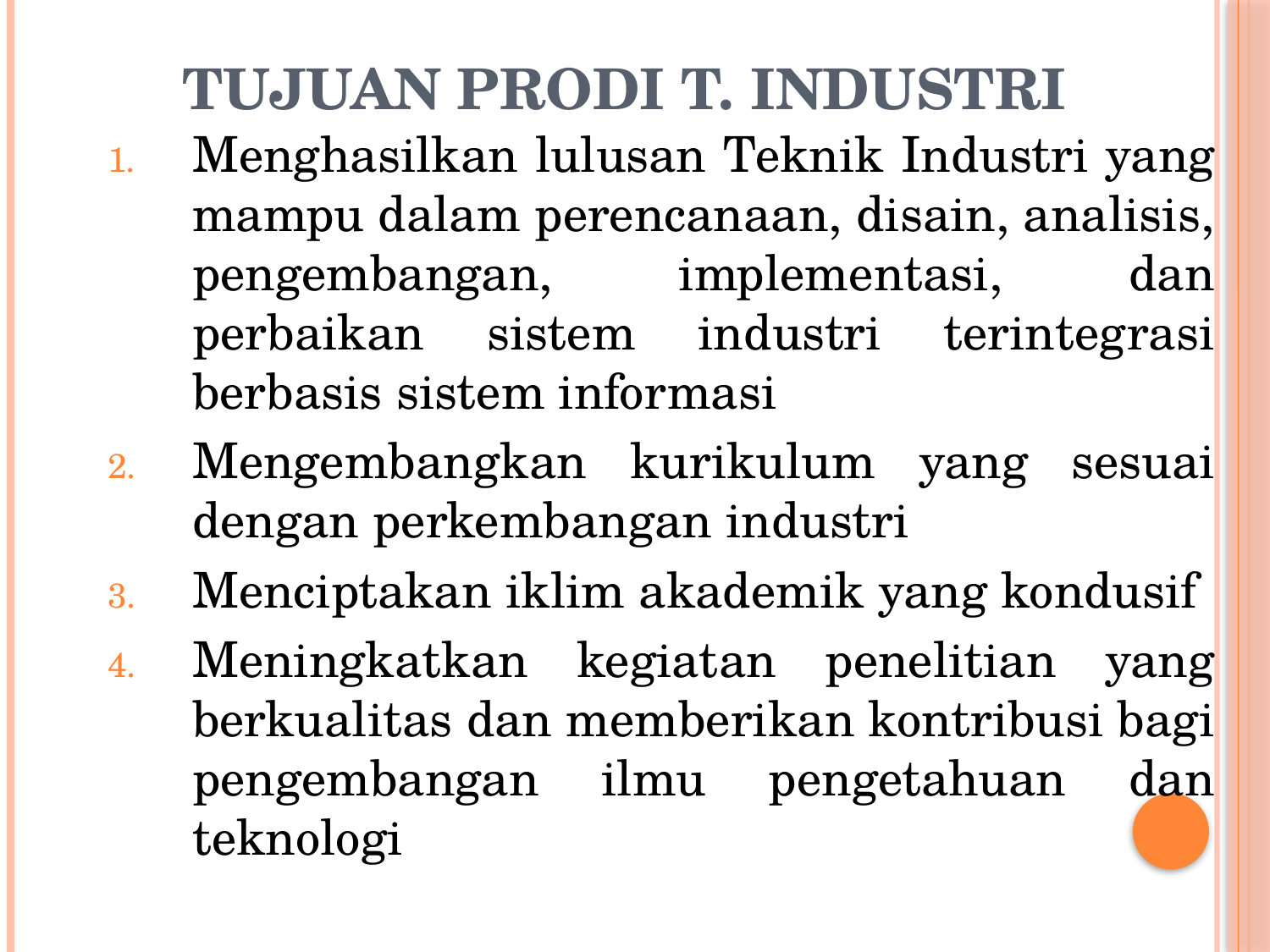

# Tujuan Prodi T. Industri
Menghasilkan lulusan Teknik Industri yang mampu dalam perencanaan, disain, analisis, pengembangan, implementasi, dan perbaikan sistem industri terintegrasi berbasis sistem informasi
Mengembangkan kurikulum yang sesuai dengan perkembangan industri
Menciptakan iklim akademik yang kondusif
Meningkatkan kegiatan penelitian yang berkualitas dan memberikan kontribusi bagi pengembangan ilmu pengetahuan dan teknologi